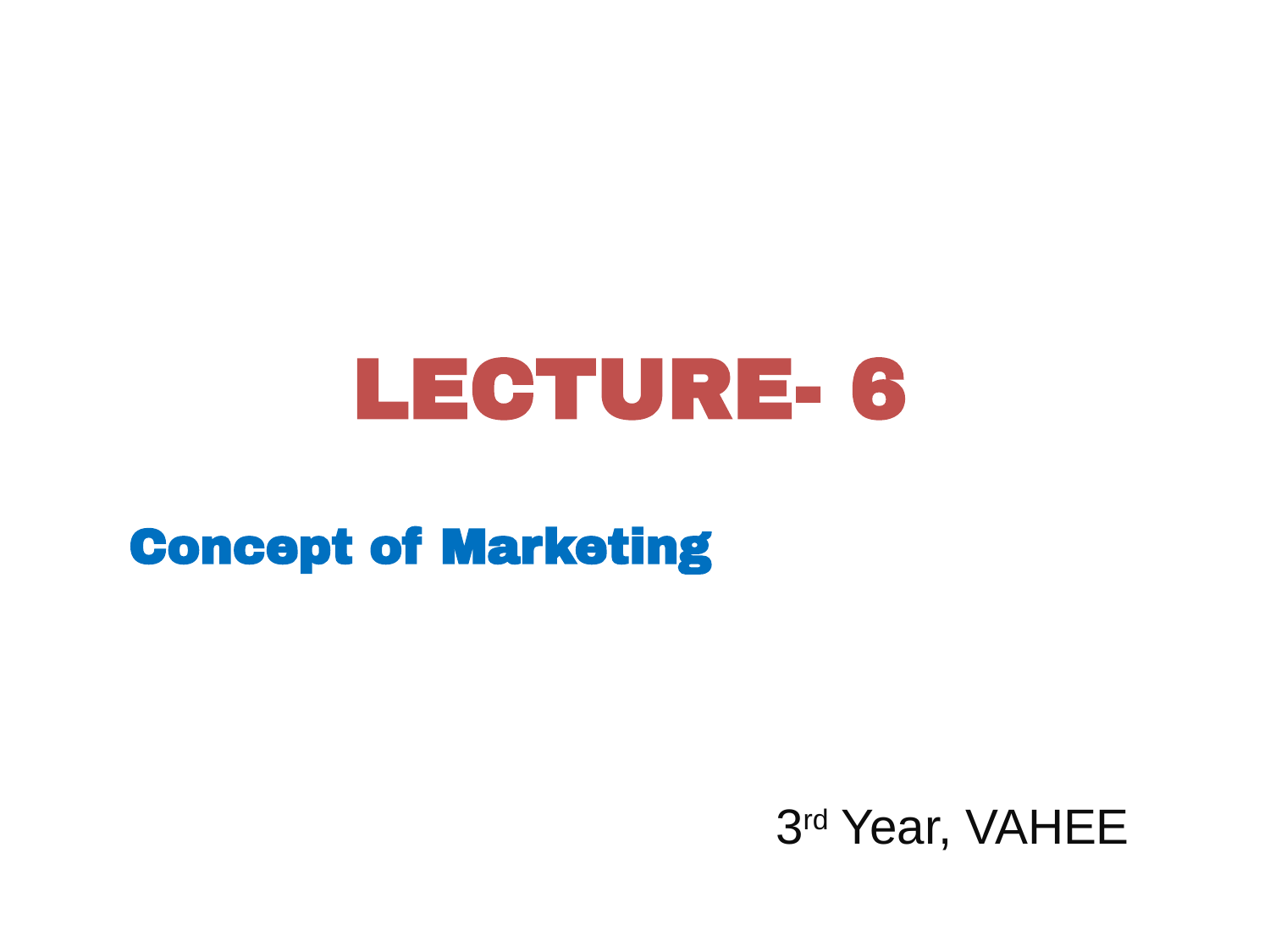

# LECTURE- 6
Concept of Marketing

3rd Year, VAHEE